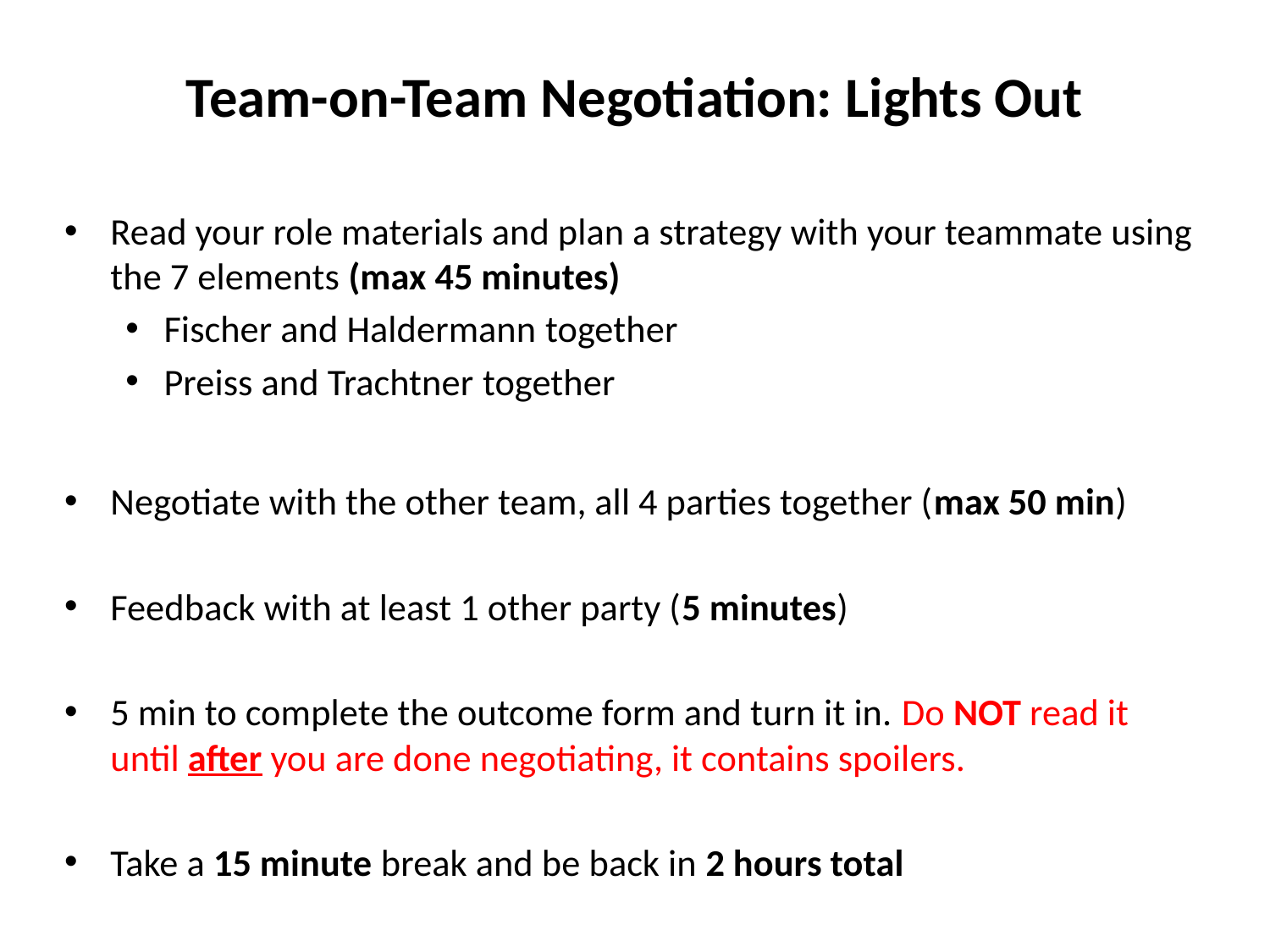

Team-on-Team Negotiation: Lights Out
Read your role materials and plan a strategy with your teammate using the 7 elements (max 45 minutes)
Fischer and Haldermann together
Preiss and Trachtner together

Negotiate with the other team, all 4 parties together (max 50 min)

Feedback with at least 1 other party (5 minutes)

5 min to complete the outcome form and turn it in. Do NOT read it until after you are done negotiating, it contains spoilers.

Take a 15 minute break and be back in 2 hours total